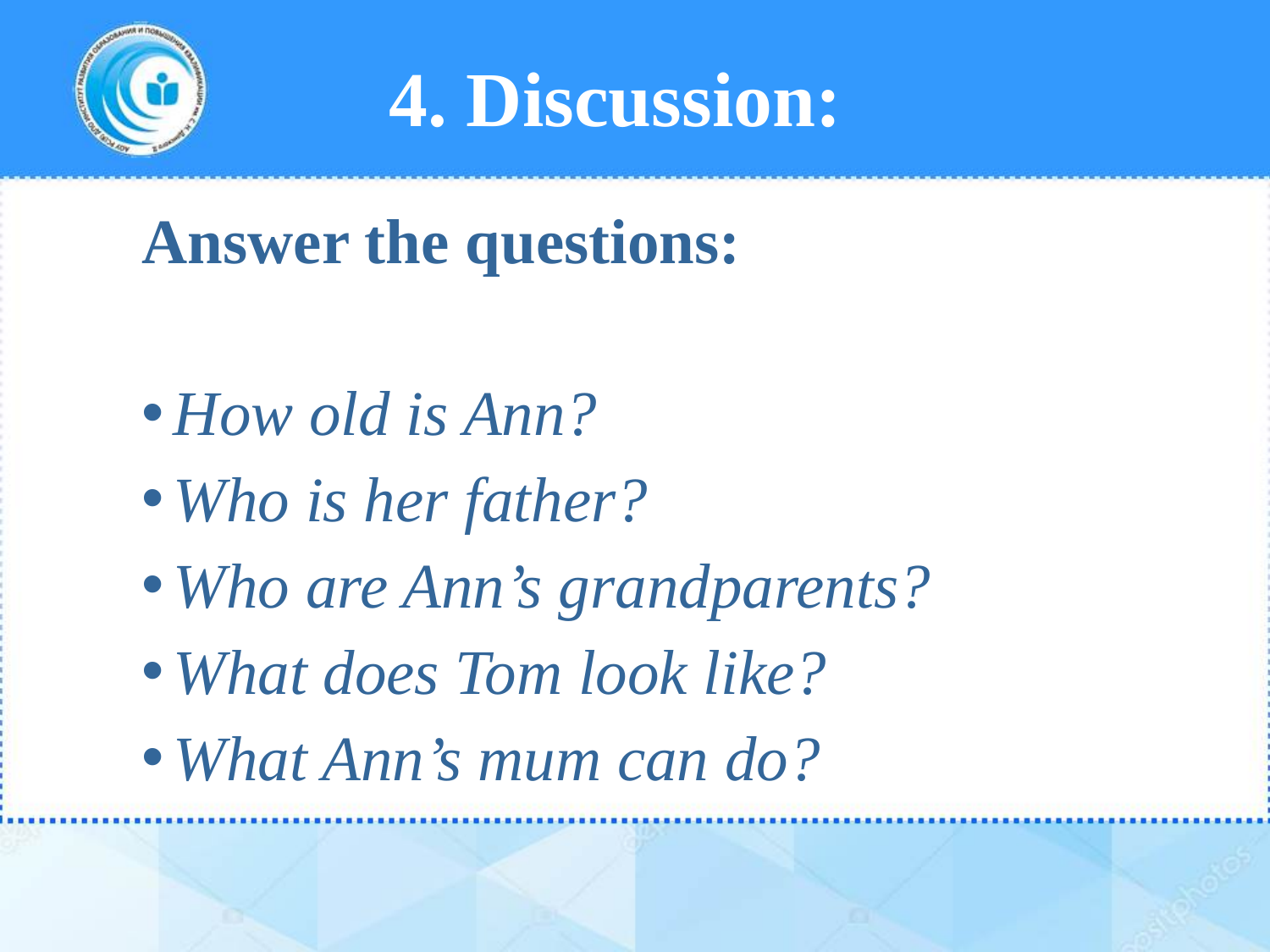

# 4. Discussion:
Answer the questions:

How old is Ann?
Who is her father?
Who are Ann’s grandparents?
What does Tom look like?
What Ann’s mum can do?